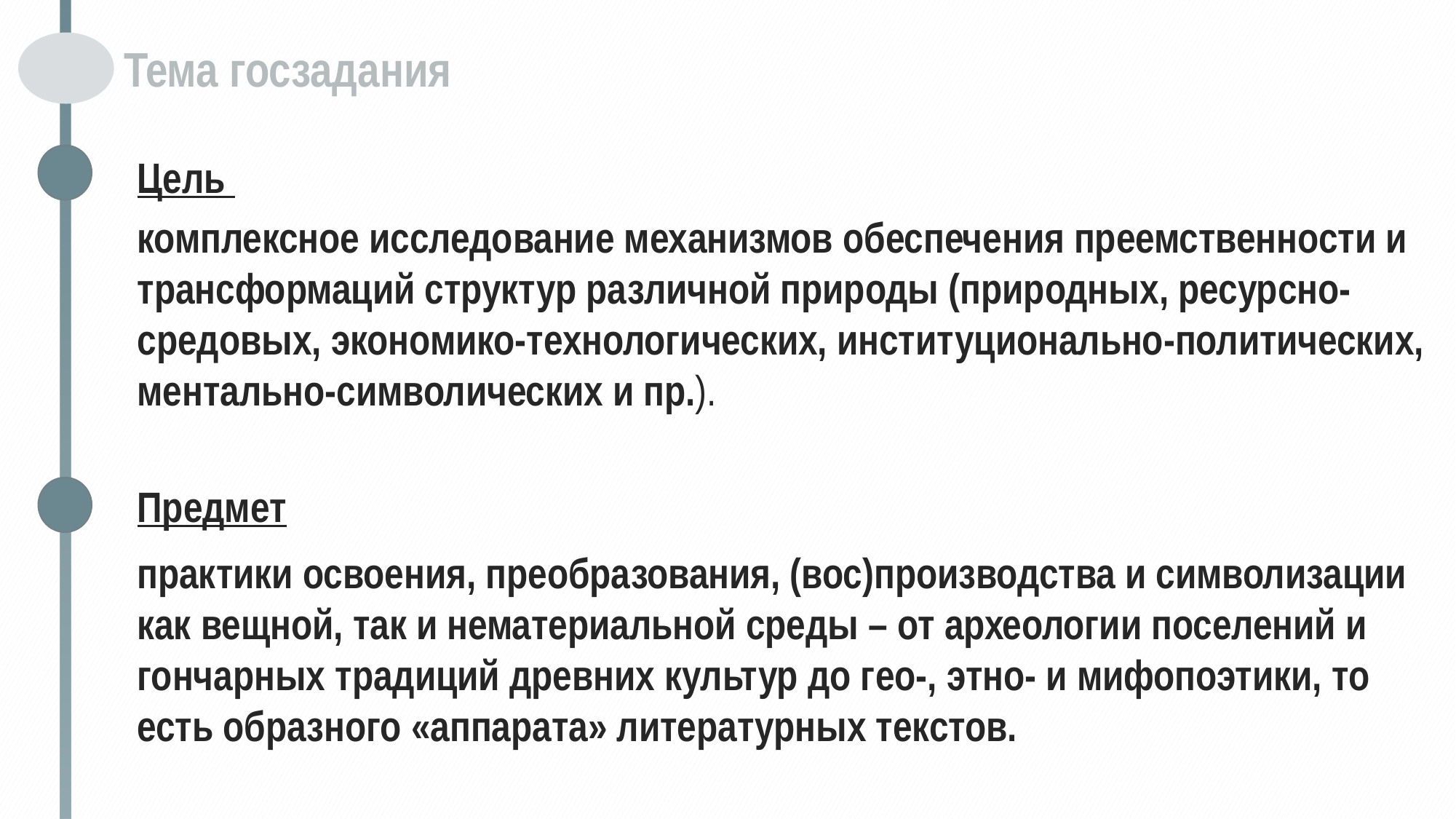

Тема госзадания

Цель
комплексное исследование механизмов обеспечения преемственности и трансформаций структур различной природы (природных, ресурсно-средовых, экономико-технологических, институционально-политических, ментально-символических и пр.).

Предмет
практики освоения, преобразования, (вос)производства и символизации как вещной, так и нематериальной среды – от археологии поселений и гончарных традиций древних культур до гео-, этно- и мифопоэтики, то есть образного «аппарата» литературных текстов.